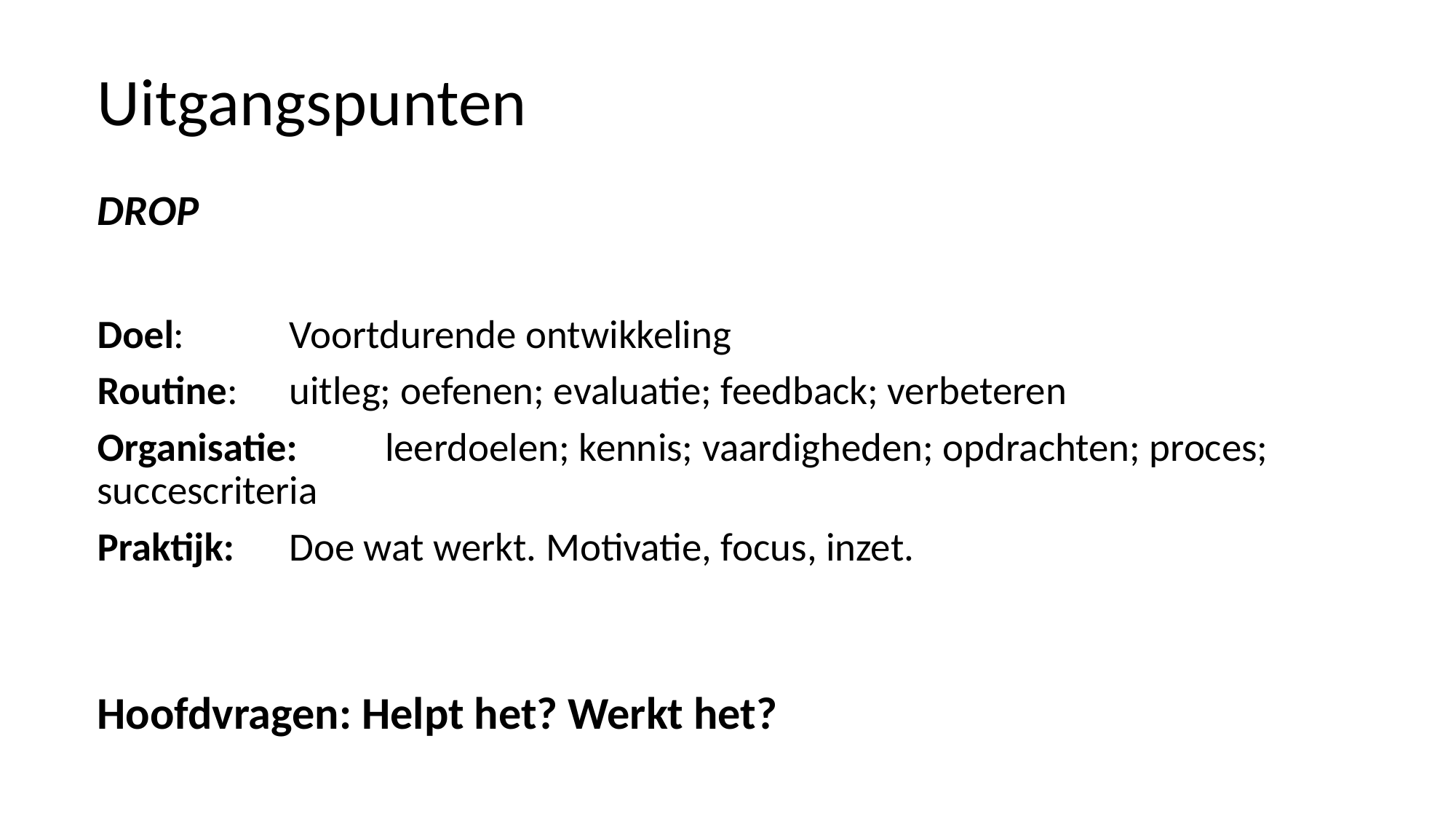

# Uitgangspunten
DROP

Doel: 			Voortdurende ontwikkeling
Routine: 		uitleg; oefenen; evaluatie; feedback; verbeteren
Organisatie: 	leerdoelen; kennis; vaardigheden; opdrachten; proces; 			succescriteria
Praktijk: 		Doe wat werkt. Motivatie, focus, inzet.

Hoofdvragen: Helpt het? Werkt het?